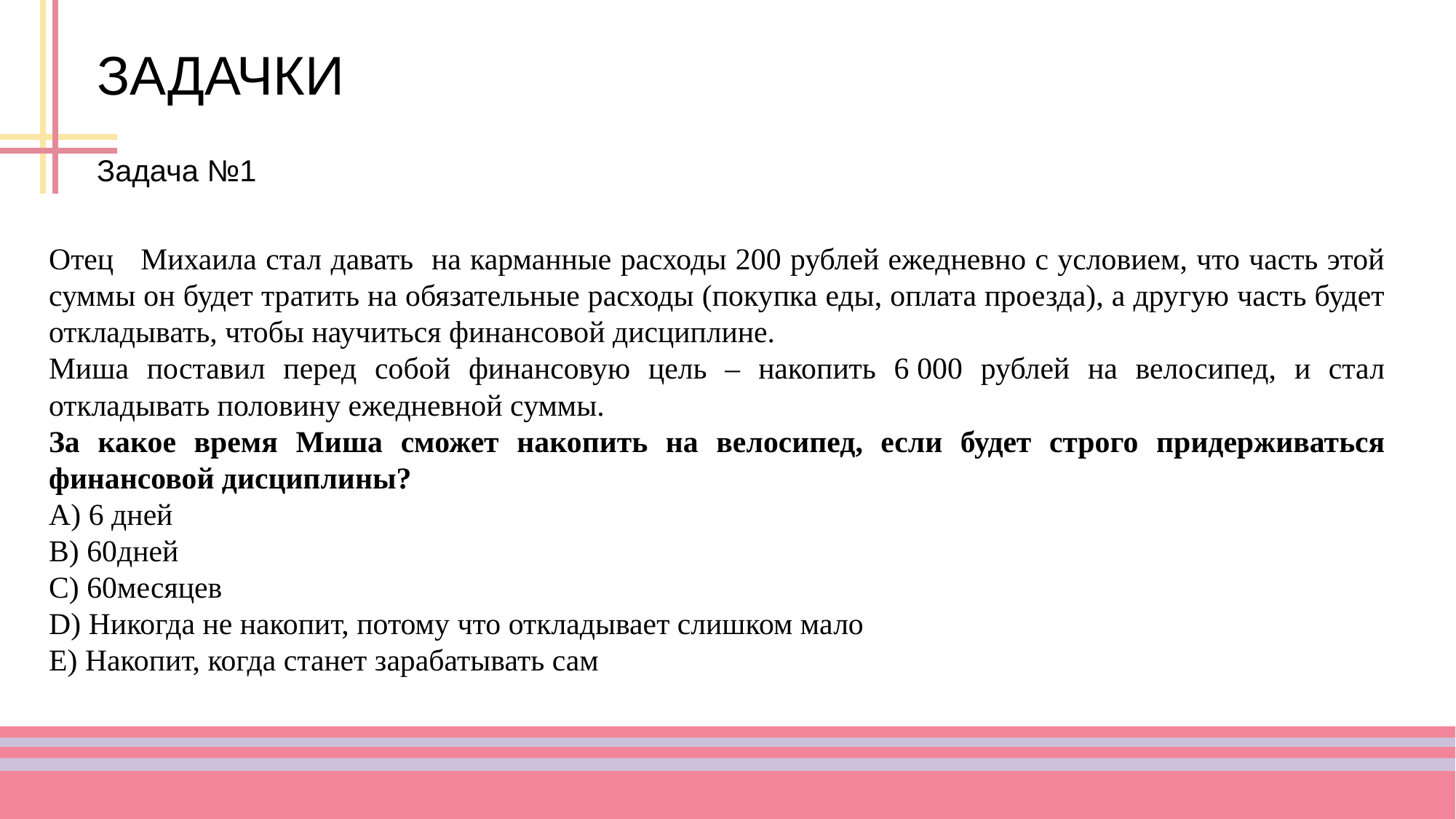

# ЗАДАЧКИ
Задача №1
Отец   Михаила стал давать  на карманные расходы 200 рублей ежедневно с условием, что часть этой суммы он будет тратить на обязательные расходы (покупка еды, оплата проезда), а другую часть будет откладывать, чтобы научиться финансовой дисциплине.
Миша поставил перед собой финансовую цель – накопить 6 000 рублей на велосипед, и стал откладывать половину ежедневной суммы.
За какое время Миша сможет накопить на велосипед, если будет строго придерживаться финансовой дисциплины?
А) 6 дней
B) 60дней
C) 60месяцев
D) Никогда не накопит, потому что откладывает слишком мало
E) Накопит, когда станет зарабатывать сам
32